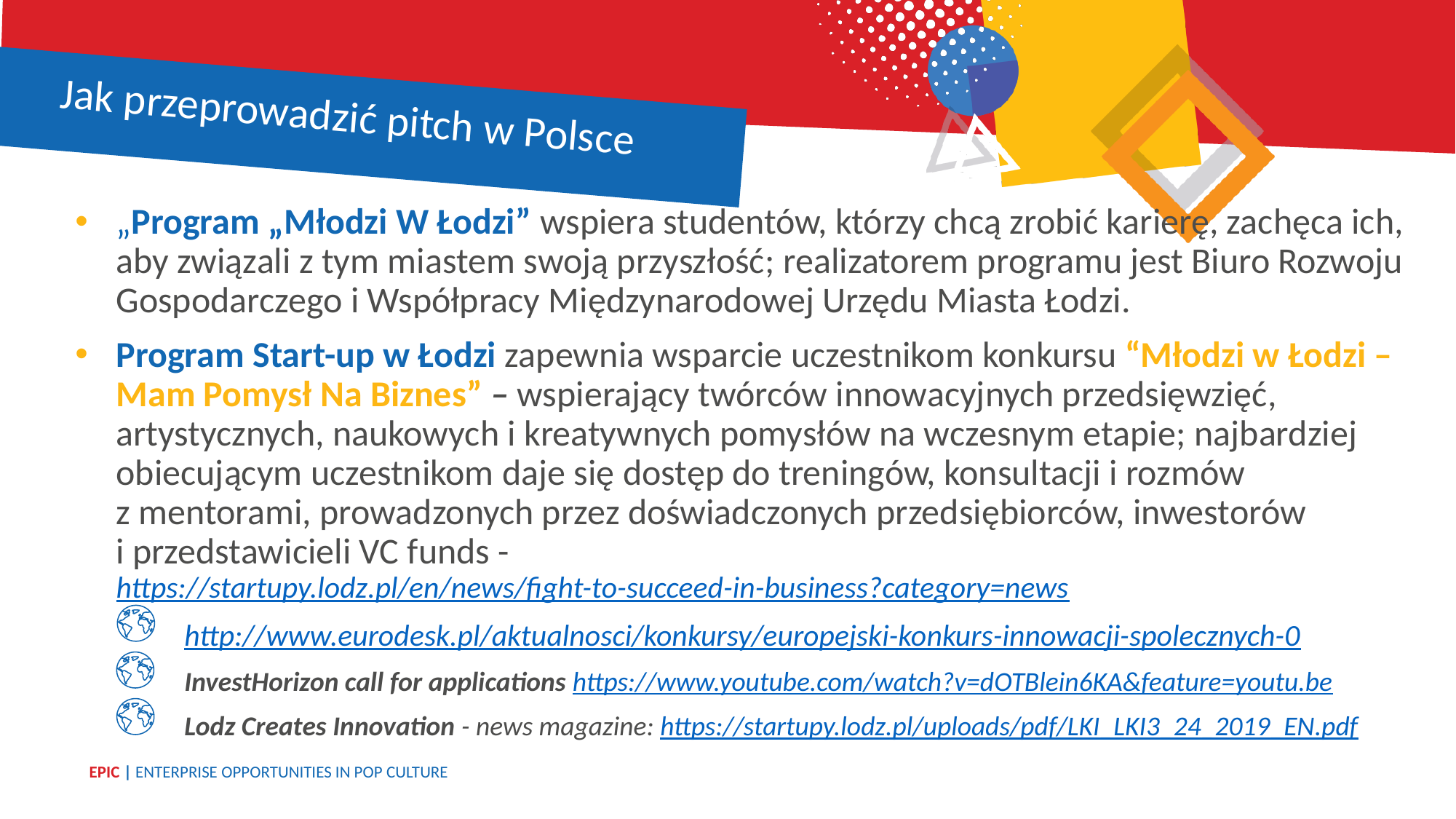

Jak przeprowadzić pitch w Polsce
„Program „Młodzi W Łodzi” wspiera studentów, którzy chcą zrobić karierę, zachęca ich, aby związali z tym miastem swoją przyszłość; realizatorem programu jest Biuro Rozwoju Gospodarczego i Współpracy Międzynarodowej Urzędu Miasta Łodzi.
Program Start-up w Łodzi zapewnia wsparcie uczestnikom konkursu “Młodzi w Łodzi – Mam Pomysł Na Biznes” – wspierający twórców innowacyjnych przedsięwzięć, artystycznych, naukowych i kreatywnych pomysłów na wczesnym etapie; najbardziej obiecującym uczestnikom daje się dostęp do treningów, konsultacji i rozmów
z mentorami, prowadzonych przez doświadczonych przedsiębiorców, inwestorów
i przedstawicieli VC funds - https://startupy.lodz.pl/en/news/fight-to-succeed-in-business?category=news
	http://www.eurodesk.pl/aktualnosci/konkursy/europejski-konkurs-innowacji-spolecznych-0
	InvestHorizon call for applications https://www.youtube.com/watch?v=dOTBlein6KA&feature=youtu.be
	Lodz Creates Innovation - news magazine: https://startupy.lodz.pl/uploads/pdf/LKI_LKI3_24_2019_EN.pdf